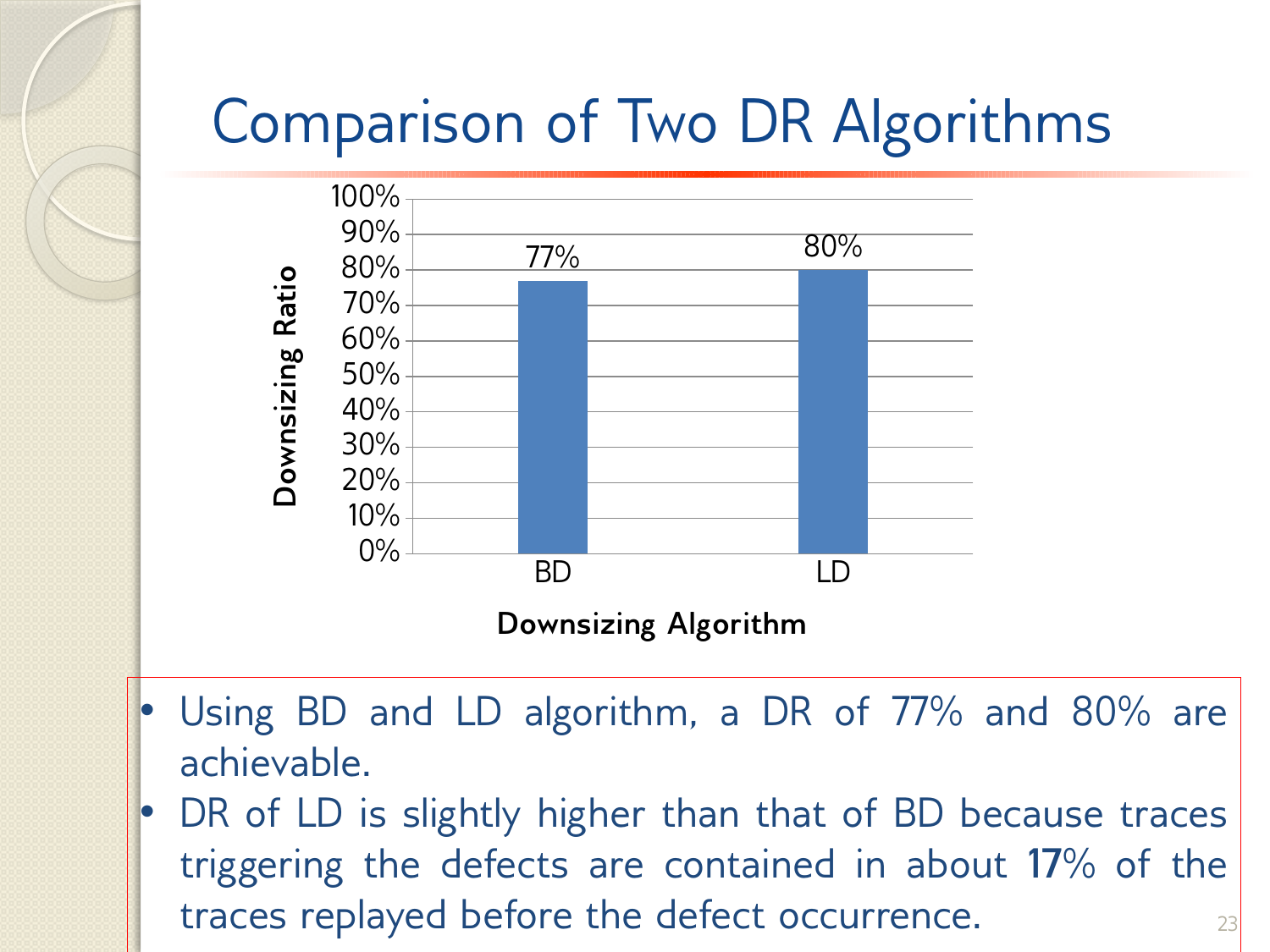

# Comparison of Two DR Algorithms

### Chart

| Category |  |
|---|---|
| BD | 0.77 |
| LD | 0.8 |
Using BD and LD algorithm, a DR of 77% and 80% are achievable.
DR of LD is slightly higher than that of BD because traces triggering the defects are contained in about 17% of the traces replayed before the defect occurrence.

23